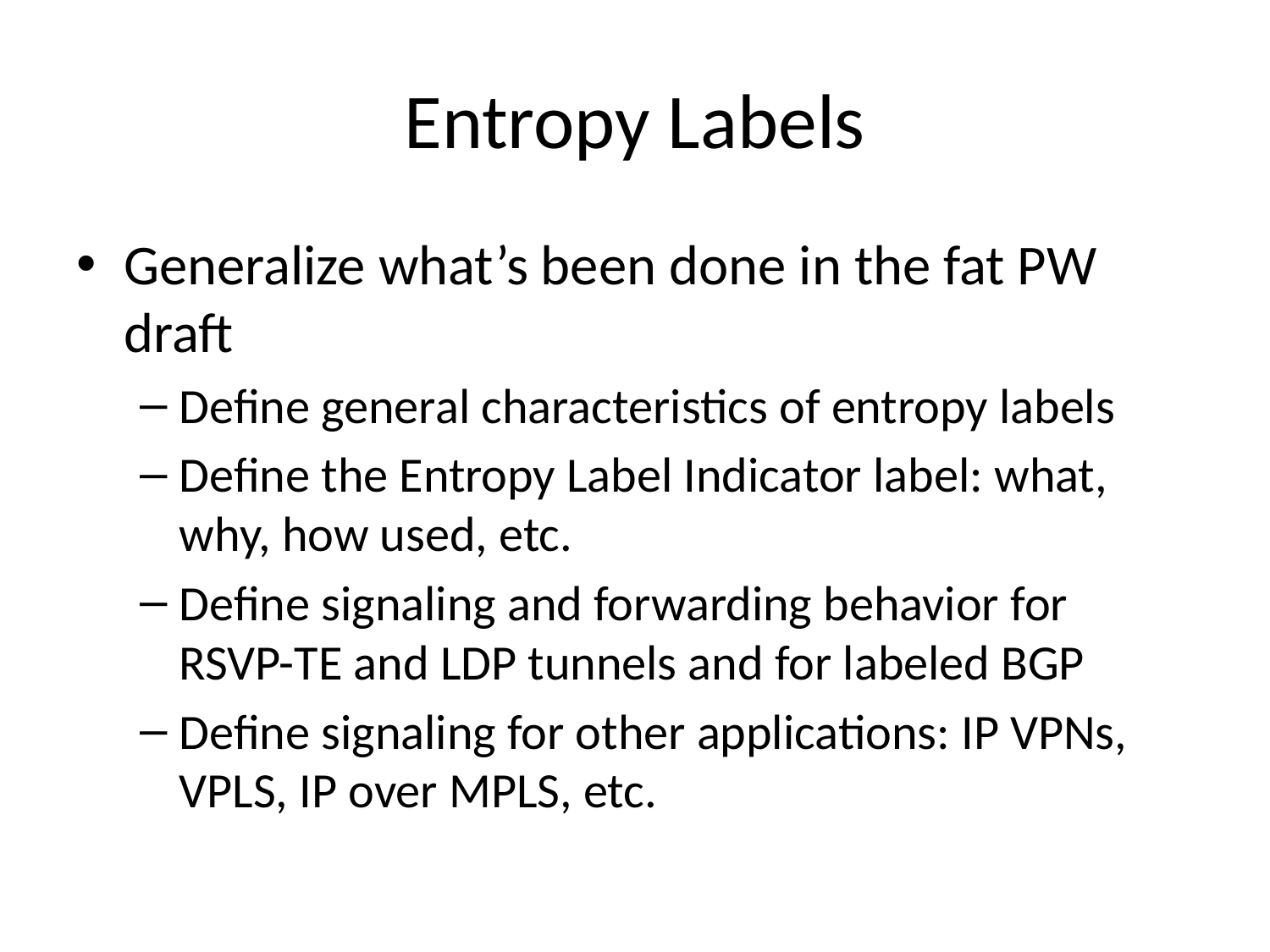

# Entropy Labels
Generalize what’s been done in the fat PW draft
Define general characteristics of entropy labels
Define the Entropy Label Indicator label: what, why, how used, etc.
Define signaling and forwarding behavior for RSVP-TE and LDP tunnels and for labeled BGP
Define signaling for other applications: IP VPNs, VPLS, IP over MPLS, etc.